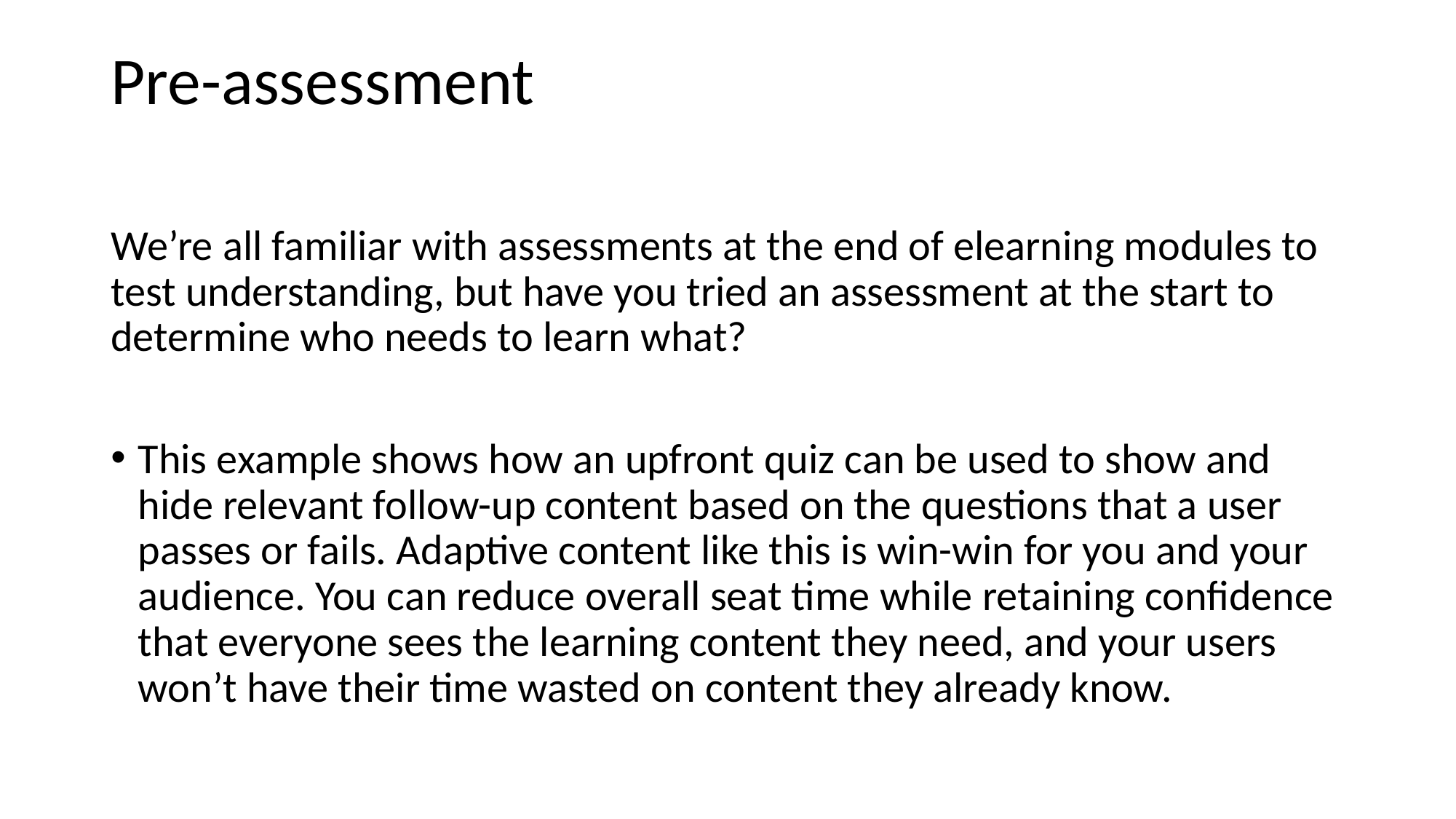

# Pre-assessment
We’re all familiar with assessments at the end of elearning modules to test understanding, but have you tried an assessment at the start to determine who needs to learn what?

This example shows how an upfront quiz can be used to show and hide relevant follow-up content based on the questions that a user passes or fails. Adaptive content like this is win-win for you and your audience. You can reduce overall seat time while retaining confidence that everyone sees the learning content they need, and your users won’t have their time wasted on content they already know.